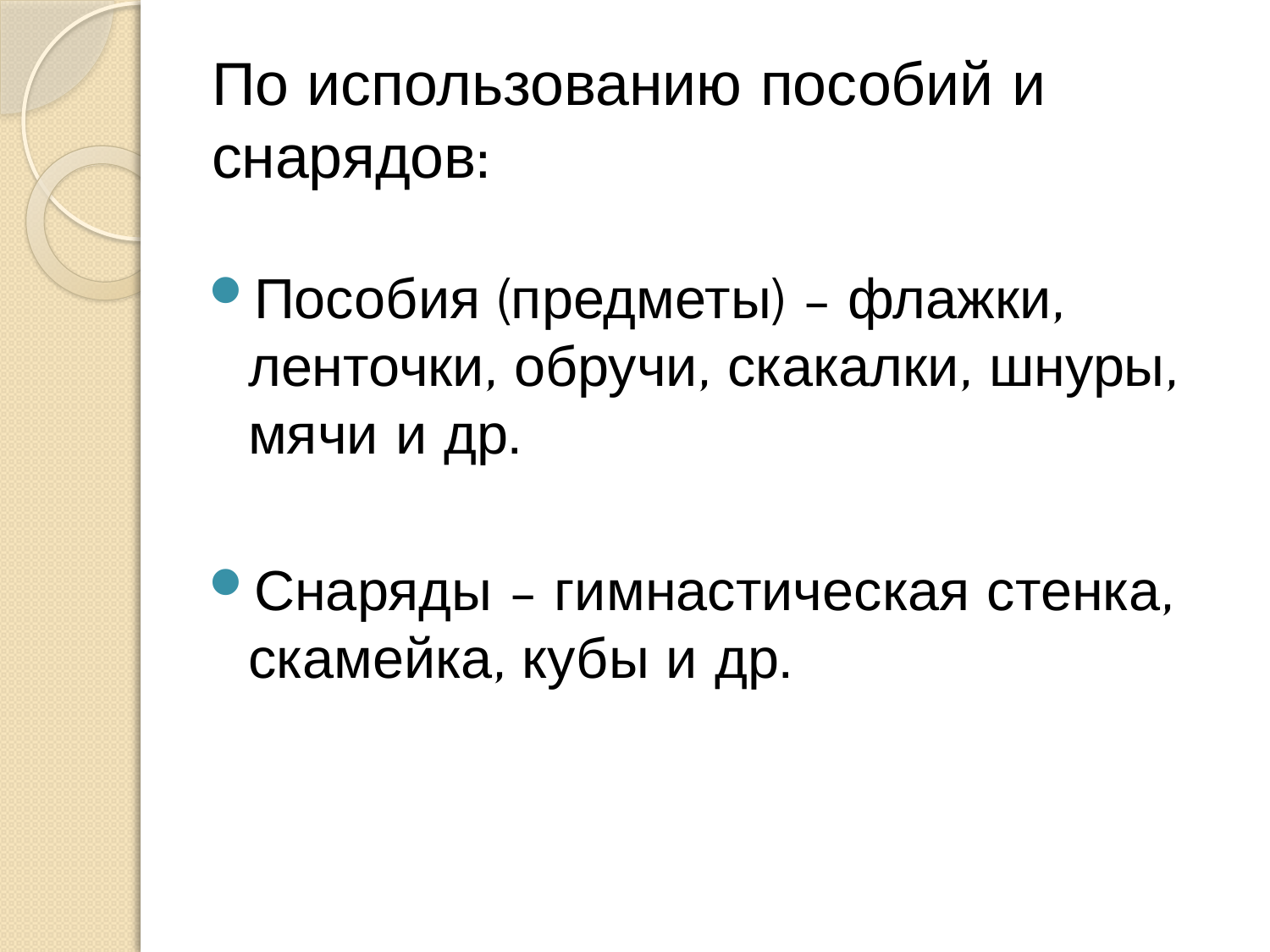

# По использованию пособий и снарядов:
Пособия (предметы) – флажки, ленточки, обручи, скакалки, шнуры, мячи и др.

Снаряды – гимнастическая стенка, скамейка, кубы и др.